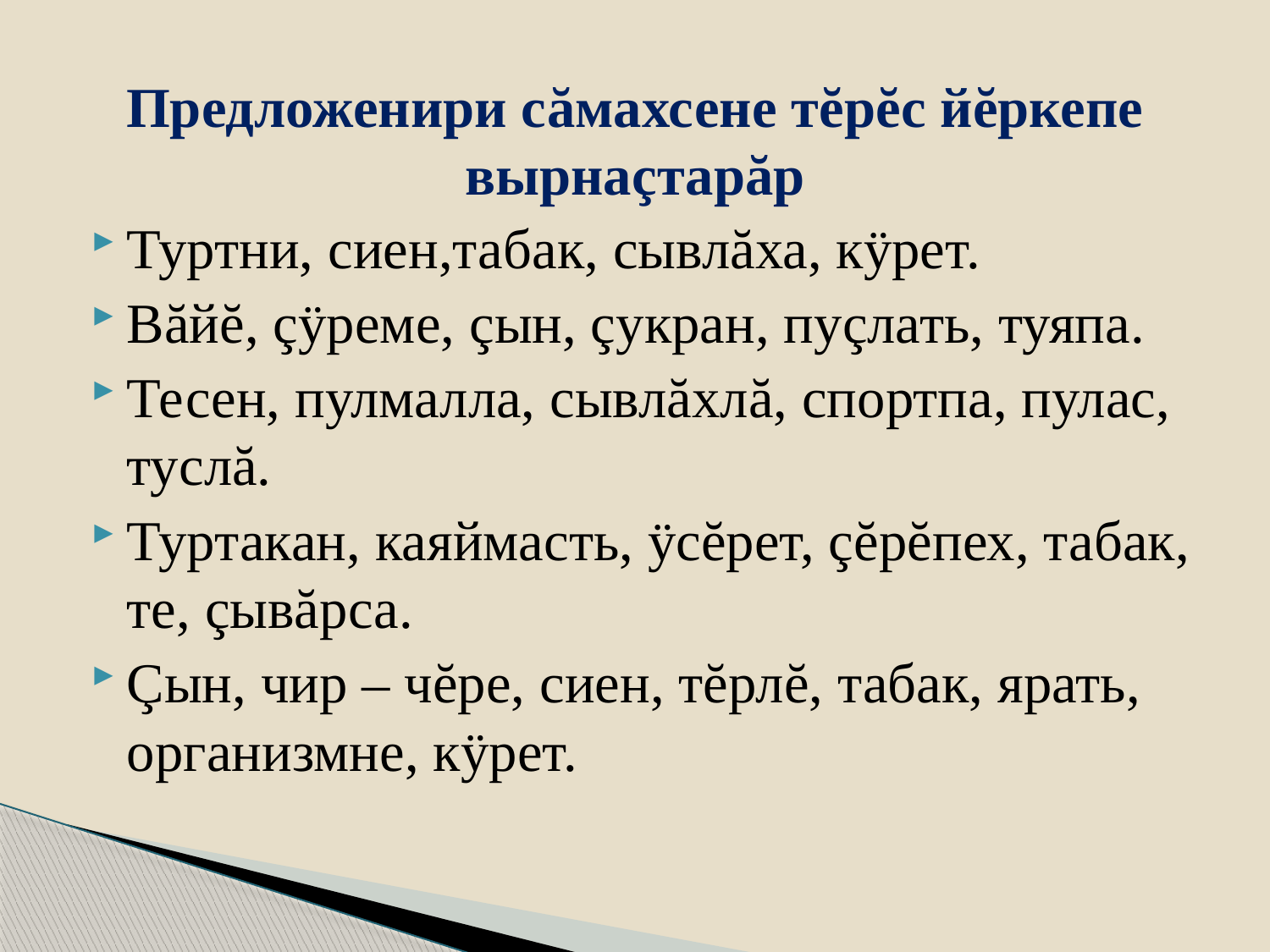

# Предложенири сăмахсене тĕрĕс йĕркепе вырнаçтарăр
Туртни, сиен,табак, сывлăха, кÿрет.
Вăйĕ, çÿреме, çын, çукран, пуçлать, туяпа.
Тесен, пулмалла, сывлăхлă, спортпа, пулас, туслă.
Туртакан, каяймасть, ÿсĕрет, çĕрĕпех, табак, те, çывăрса.
Çын, чир – чĕре, сиен, тĕрлĕ, табак, ярать, организмне, кÿрет.